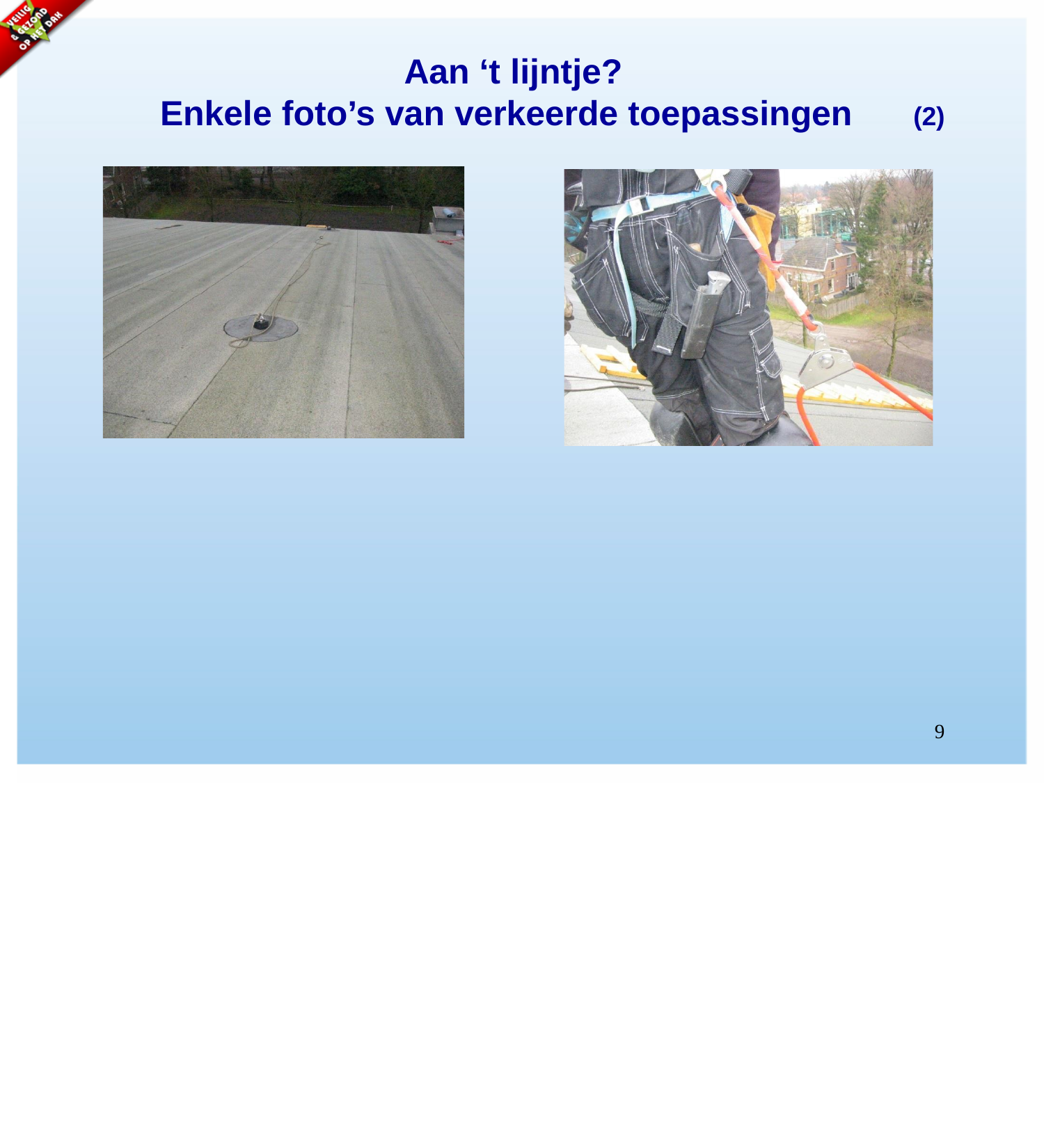

# Aan ‘t lijntje?
Enkele foto’s van verkeerde toepassingen	(2)

9